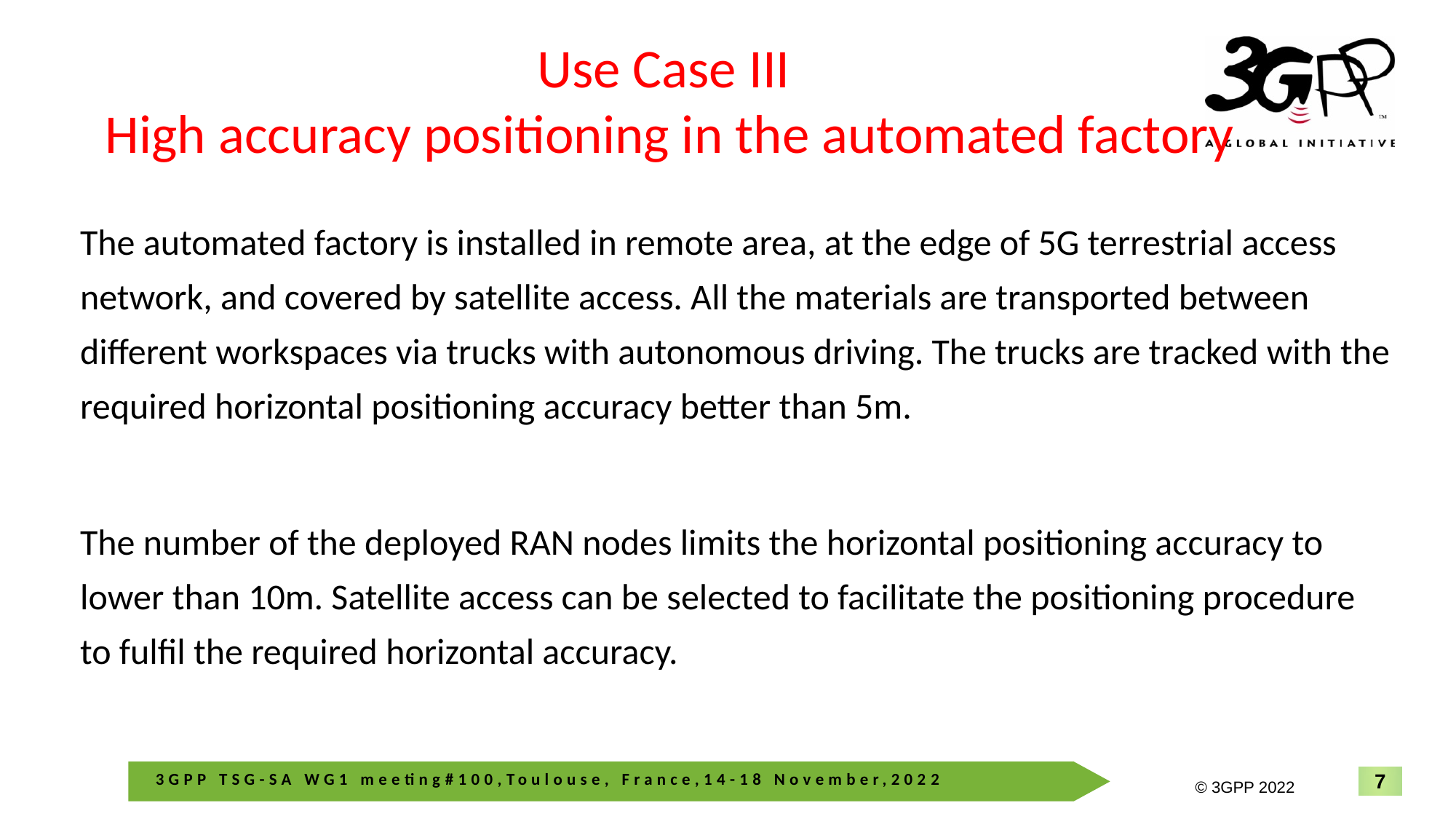

# Use Case III High accuracy positioning in the automated factory
The automated factory is installed in remote area, at the edge of 5G terrestrial access network, and covered by satellite access. All the materials are transported between different workspaces via trucks with autonomous driving. The trucks are tracked with the required horizontal positioning accuracy better than 5m.

The number of the deployed RAN nodes limits the horizontal positioning accuracy to lower than 10m. Satellite access can be selected to facilitate the positioning procedure to fulfil the required horizontal accuracy.